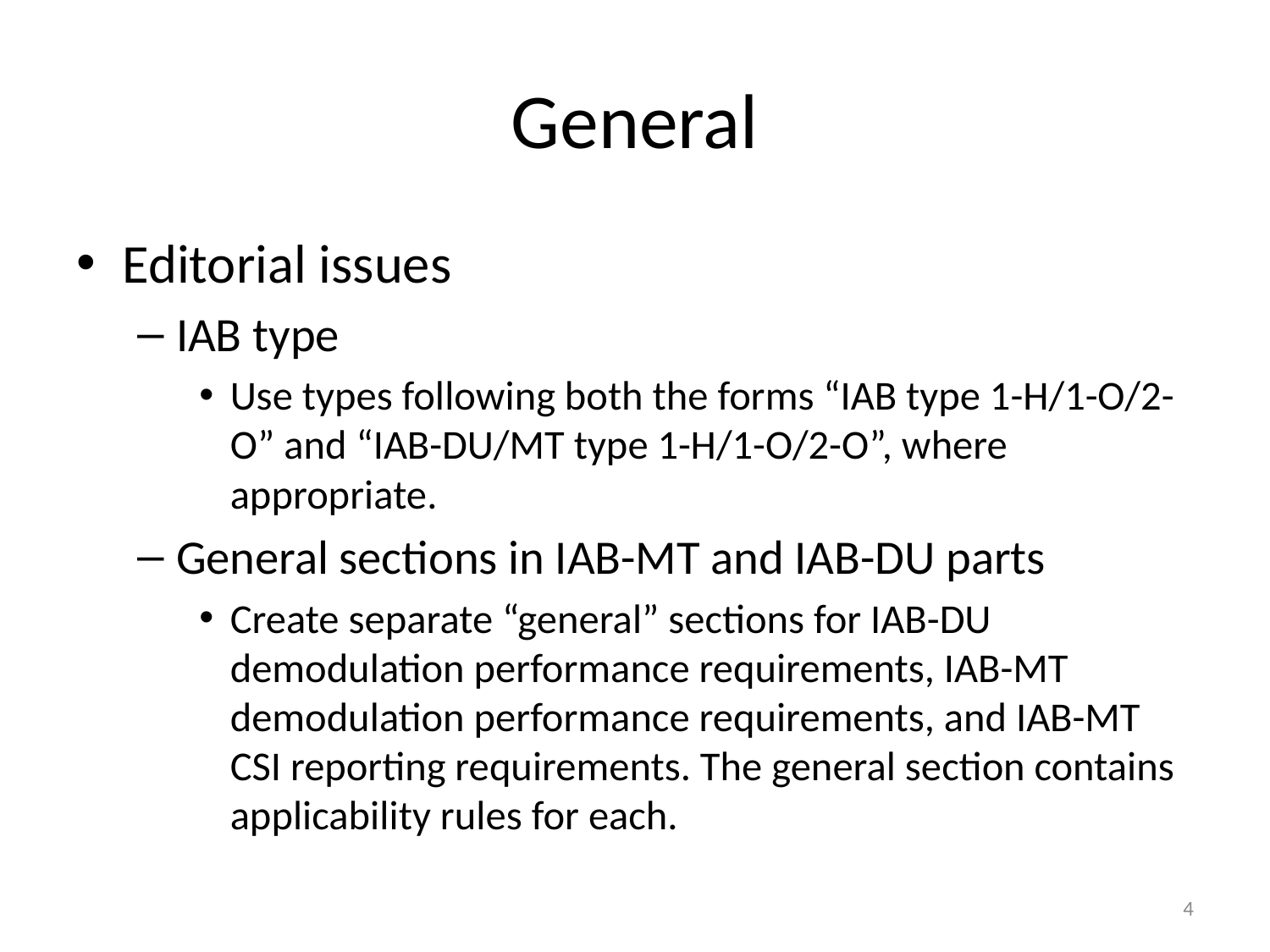

# General
Editorial issues
IAB type
Use types following both the forms “IAB type 1-H/1-O/2-O” and “IAB-DU/MT type 1-H/1-O/2-O”, where appropriate.
General sections in IAB-MT and IAB-DU parts
Create separate “general” sections for IAB-DU demodulation performance requirements, IAB-MT demodulation performance requirements, and IAB-MT CSI reporting requirements. The general section contains applicability rules for each.
4